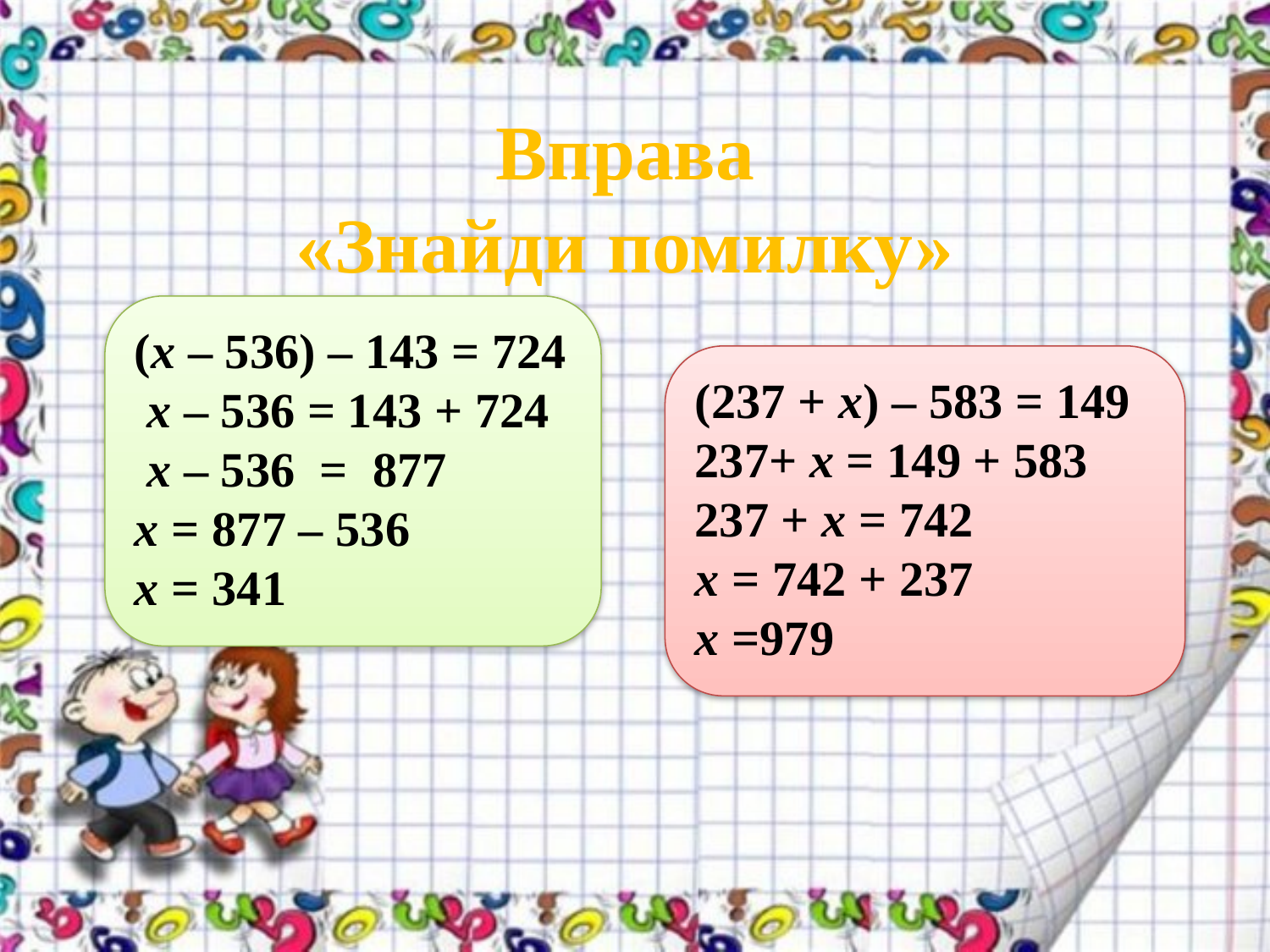

# Вправа «Знайди помилку»
(x – 536) – 143 = 724
 x – 536 = 143 + 724
 x – 536  =  877
x = 877 – 536
x = 341

(237 + x) – 583 = 149
237+ x = 149 + 583
237 + x = 742
x = 742 + 237
x =979